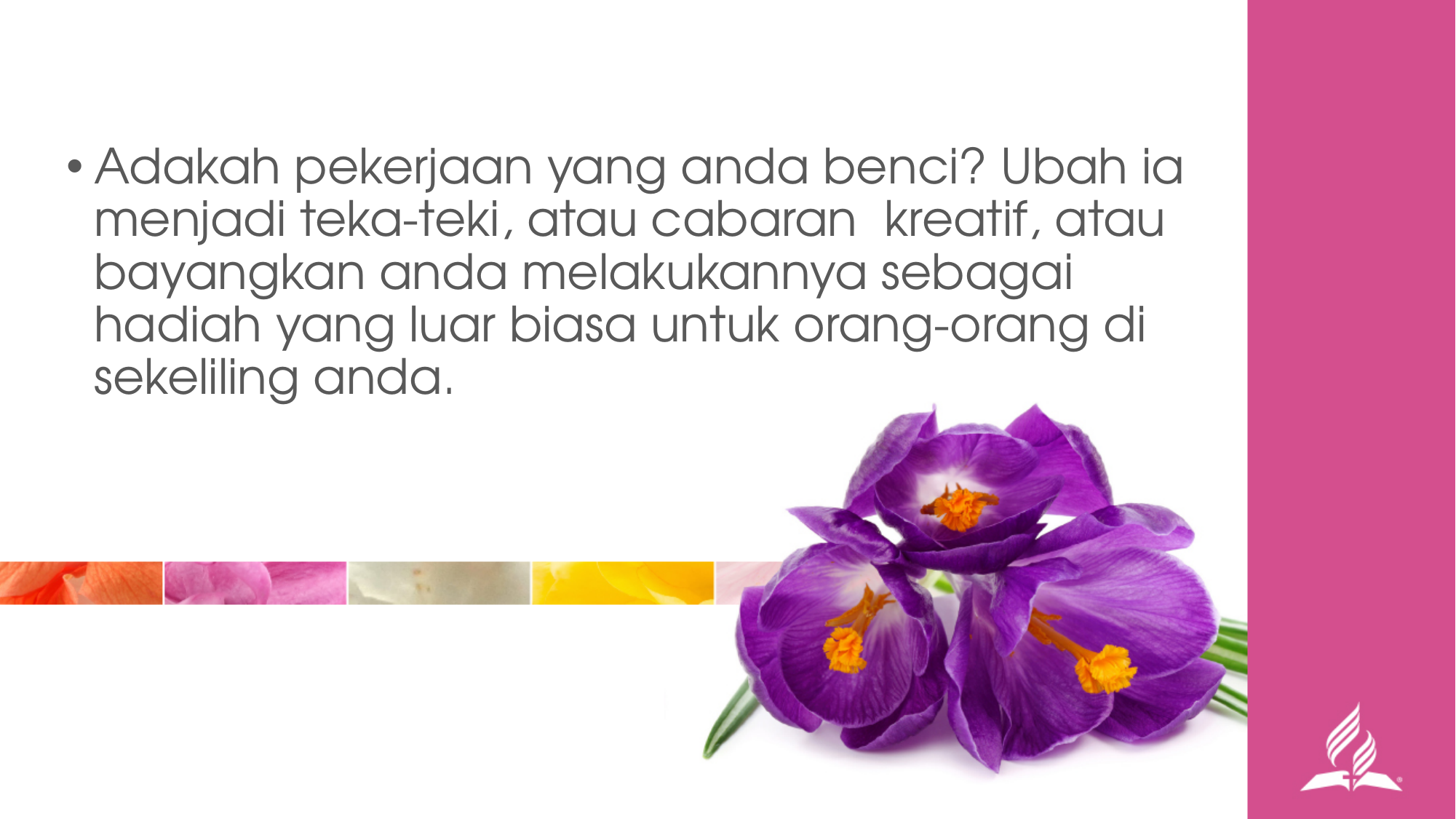

Adakah pekerjaan yang anda benci? Ubah ia menjadi teka-teki, atau cabaran  kreatif, atau bayangkan anda melakukannya sebagai hadiah yang luar biasa untuk orang-orang di sekeliling anda.